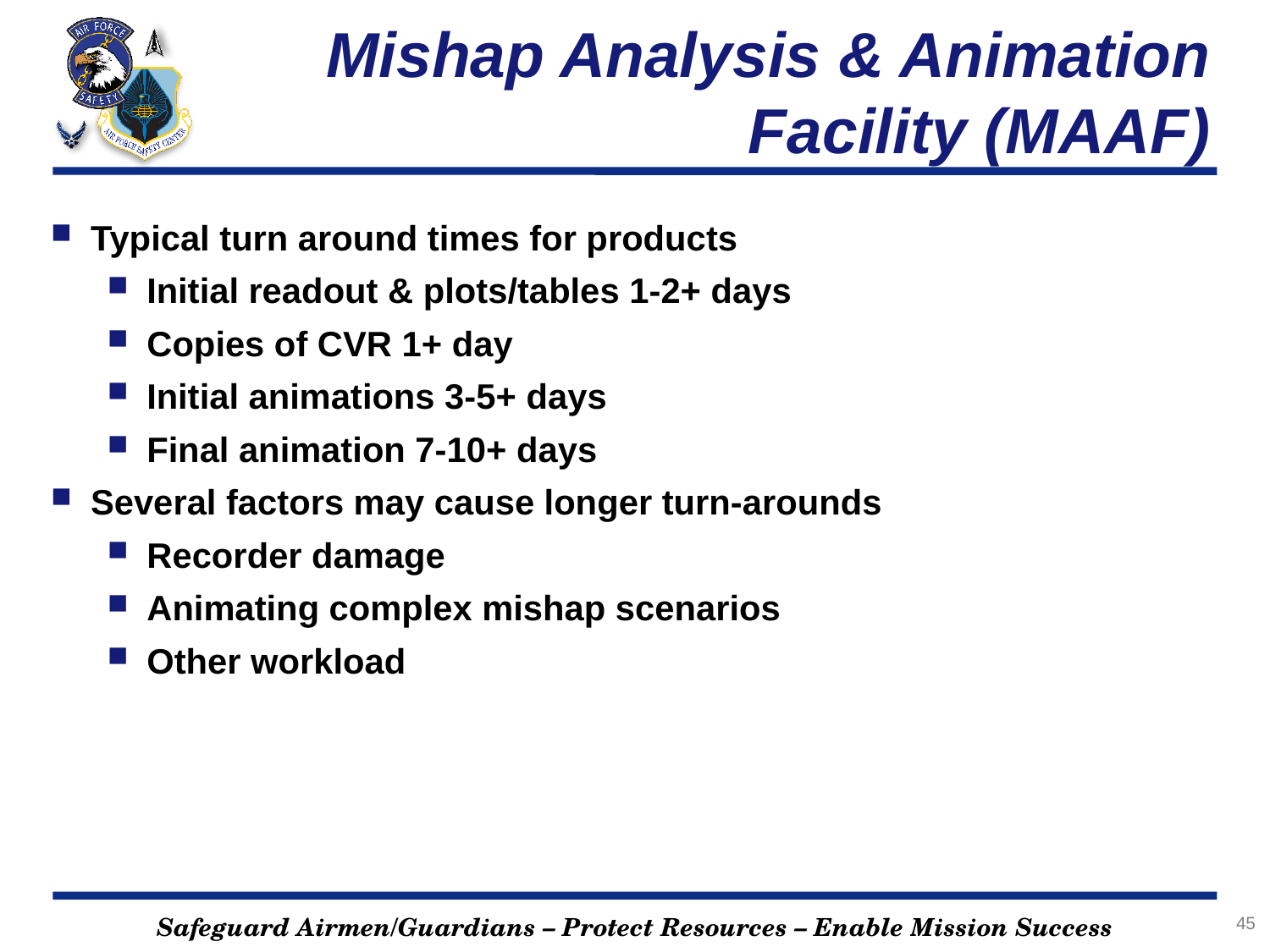

# Mishap Analysis & Animation Facility (MAAF)
Typical turn around times for products
Initial readout & plots/tables 1-2+ days
Copies of CVR 1+ day
Initial animations 3-5+ days
Final animation 7-10+ days
Several factors may cause longer turn-arounds
Recorder damage
Animating complex mishap scenarios
Other workload

45